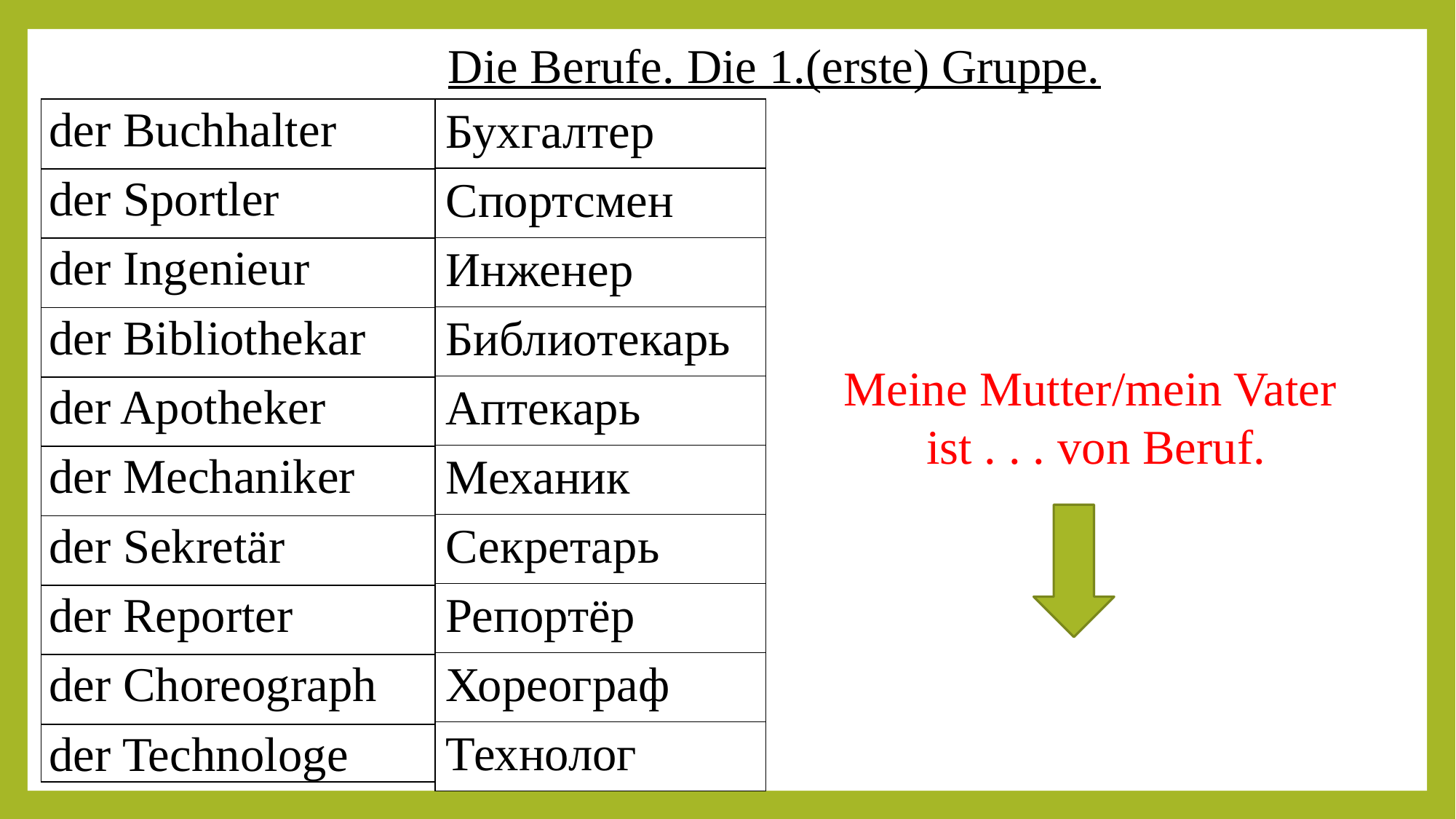

Die Berufe. Die 1.(erste) Gruppe.
| der Buchhalter |
| --- |
| der Sportler |
| der Ingenieur |
| der Bibliothekar |
| der Apotheker |
| der Mechaniker |
| der Sekretär |
| der Reporter |
| der Choreograph |
| der Technologe |
| Бухгалтер |
| --- |
| Спортсмен |
| Инженер |
| Библиотекарь |
| Аптекарь |
| Механик |
| Секретарь |
| Репортёр |
| Хореограф |
| Технолог |
Meine Mutter/mein Vater
ist . . . von Beruf.